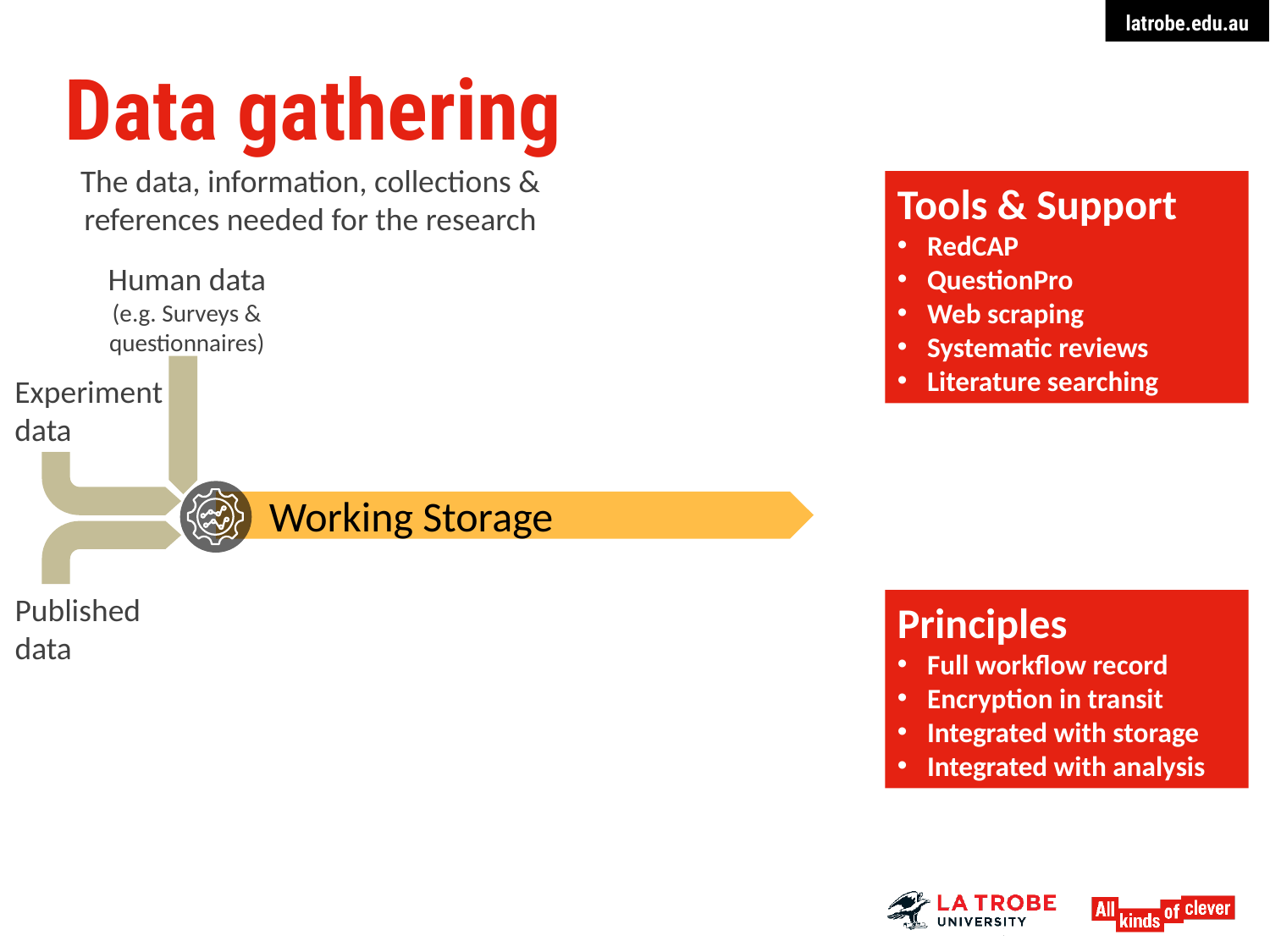

# Data gathering
The data, information, collections & references needed for the research
Tools & Support
RedCAP
QuestionPro
Web scraping
Systematic reviews
Literature searching
Human data
(e.g. Surveys & questionnaires)

Experiment
data

Working Storage

Published data
Principles
Full workflow record
Encryption in transit
Integrated with storage
Integrated with analysis